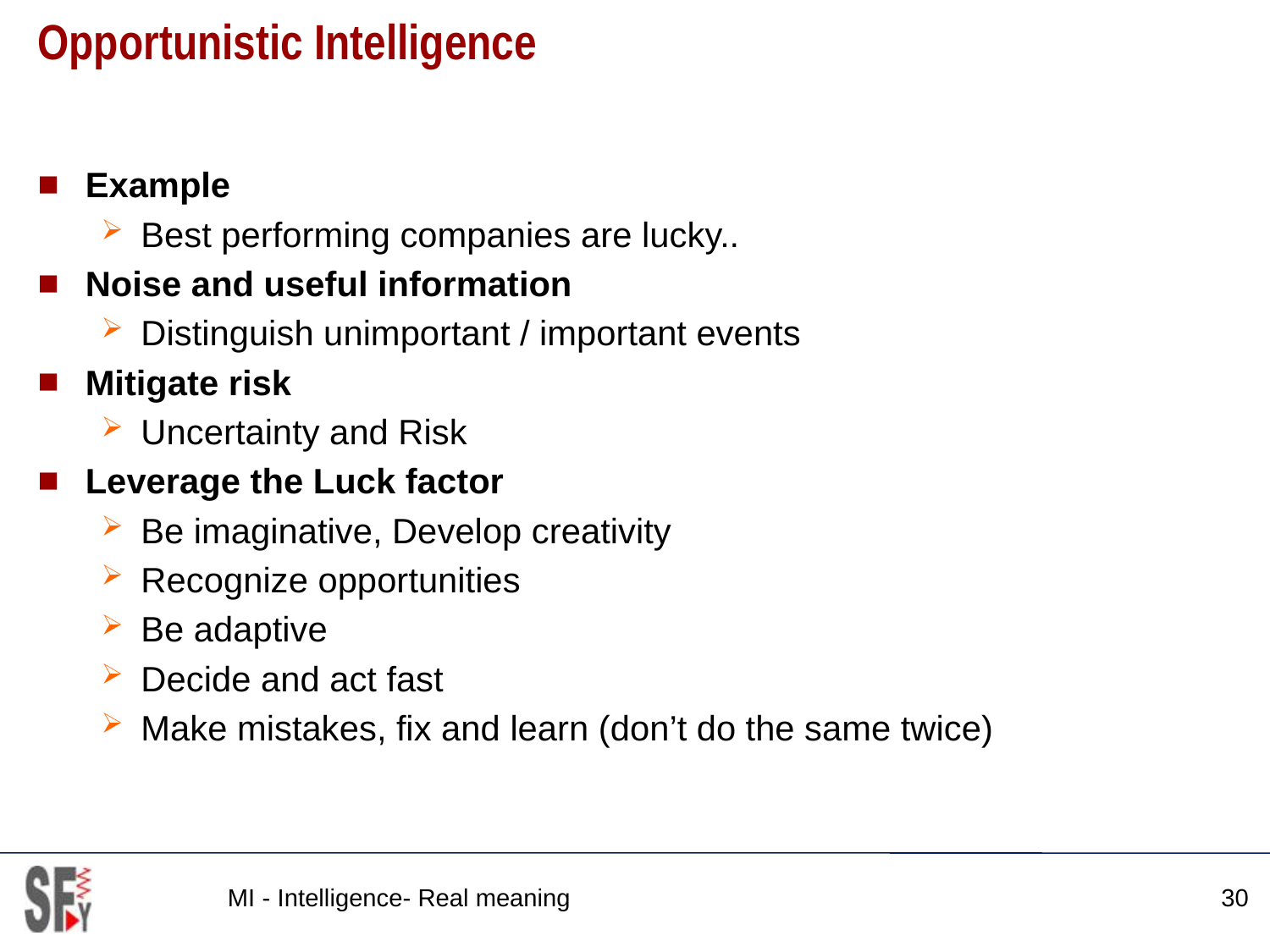

# Opportunistic Intelligence
Example
Best performing companies are lucky..
Noise and useful information
Distinguish unimportant / important events
Mitigate risk
Uncertainty and Risk
Leverage the Luck factor
Be imaginative, Develop creativity
Recognize opportunities
Be adaptive
Decide and act fast
Make mistakes, fix and learn (don’t do the same twice)

MI - Intelligence- Real meaning
30